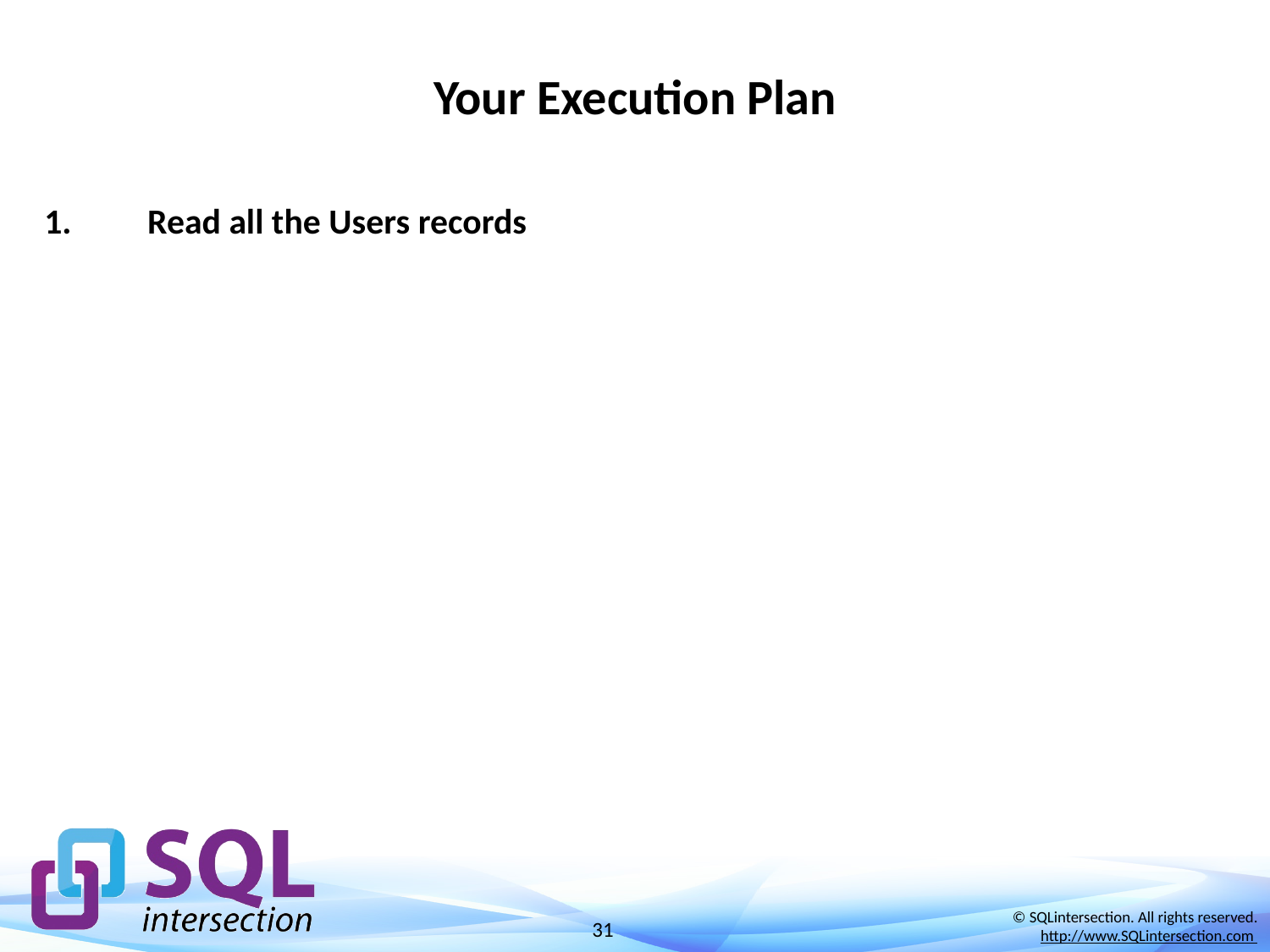

# Your Execution Plan
Read all the Users records